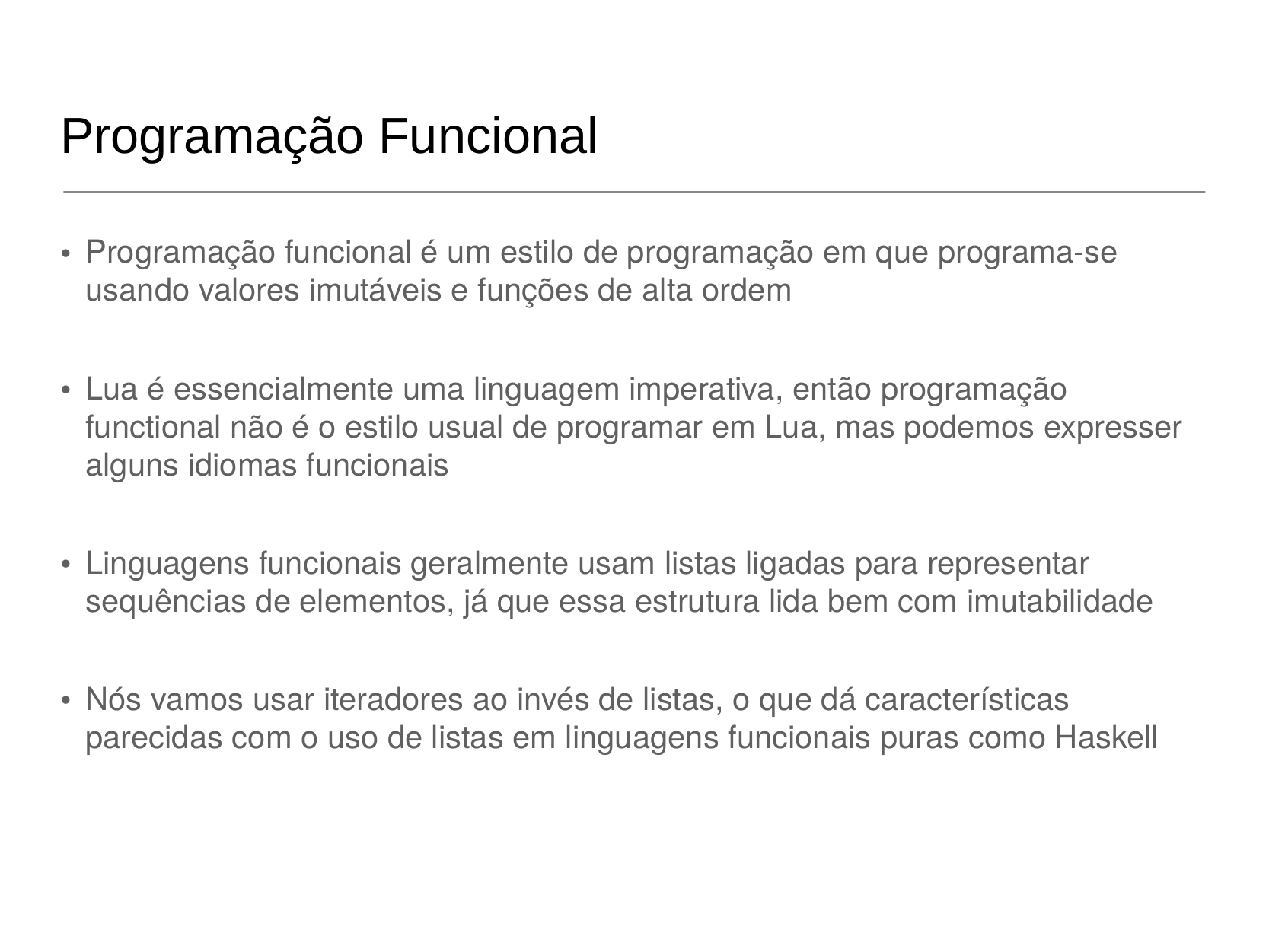

# Programação Funcional
Programação funcional é um estilo de programação em que programa-se usando valores imutáveis e funções de alta ordem
Lua é essencialmente uma linguagem imperativa, então programação functional não é o estilo usual de programar em Lua, mas podemos expresser alguns idiomas funcionais
Linguagens funcionais geralmente usam listas ligadas para representar sequências de elementos, já que essa estrutura lida bem com imutabilidade
Nós vamos usar iteradores ao invés de listas, o que dá características parecidas com o uso de listas em linguagens funcionais puras como Haskell